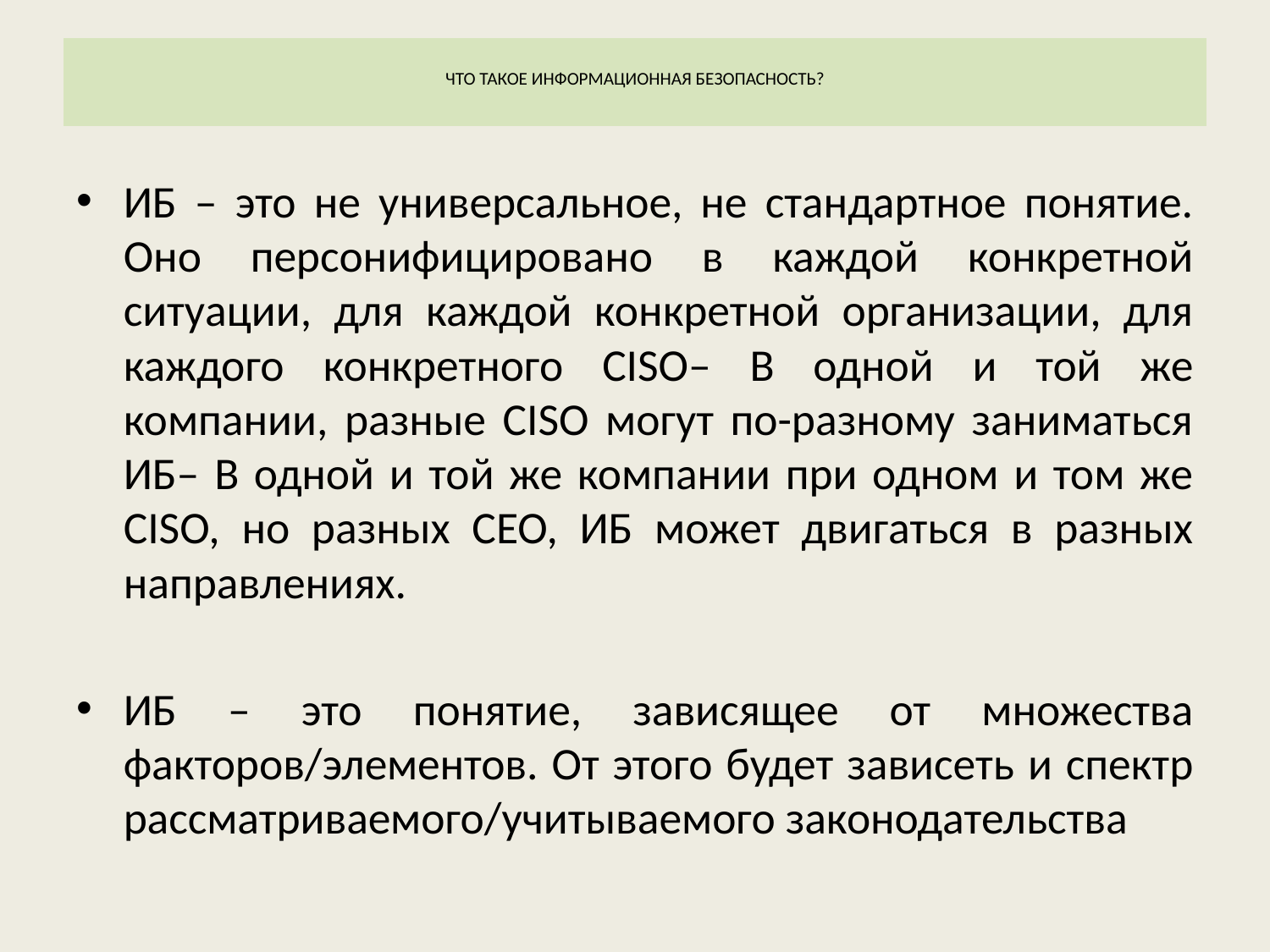

# ЧТО ТАКОЕ ИНФОРМАЦИОННАЯ БЕЗОПАСНОСТЬ?
ИБ – это не универсальное, не стандартное понятие. Оно персонифицировано в каждой конкретной ситуации, для каждой конкретной организации, для каждого конкретного CISO– В одной и той же компании, разные CISO могут по-разному заниматься ИБ– В одной и той же компании при одном и том же CISO, но разных CEO, ИБ может двигаться в разных направлениях.

ИБ – это понятие, зависящее от множества факторов/элементов. От этого будет зависеть и спектр рассматриваемого/учитываемого законодательства